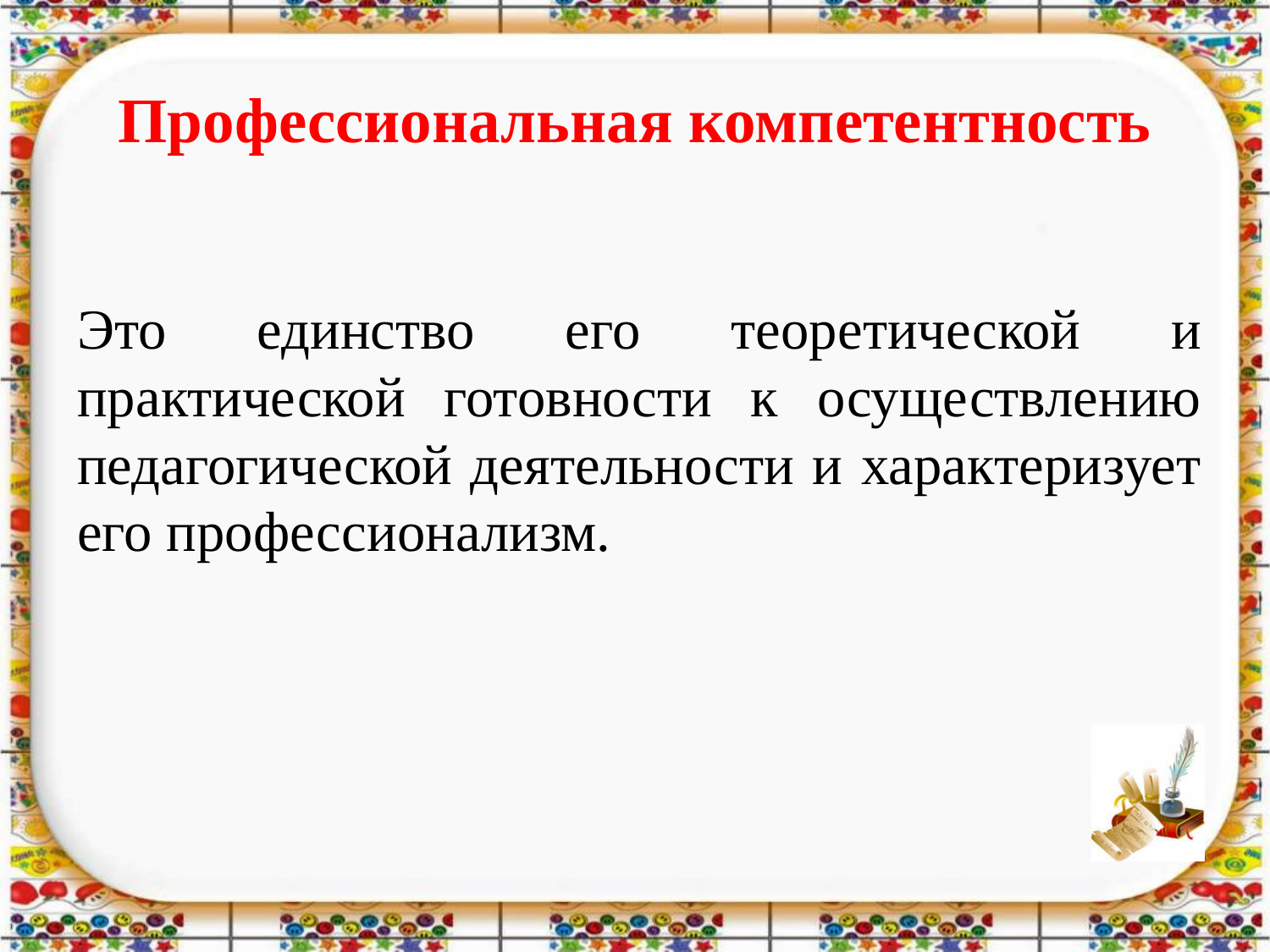

# Профессиональная компетентность
Это единство его теоретической и практической готовности к осуществлению педагогической деятельности и характеризует его профессионализм.